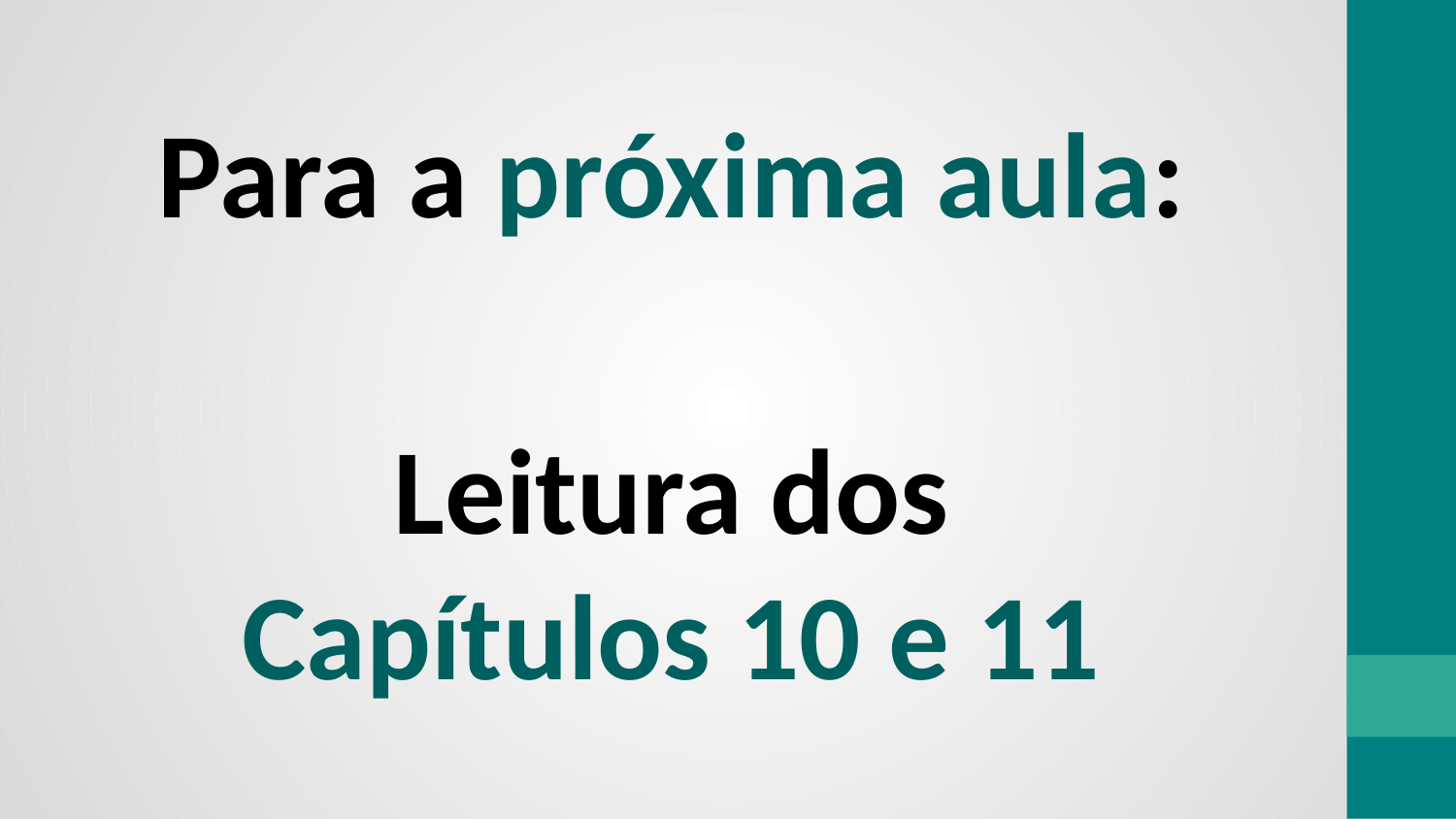

Para a próxima aula:
Leitura dos
Capítulos 10 e 11